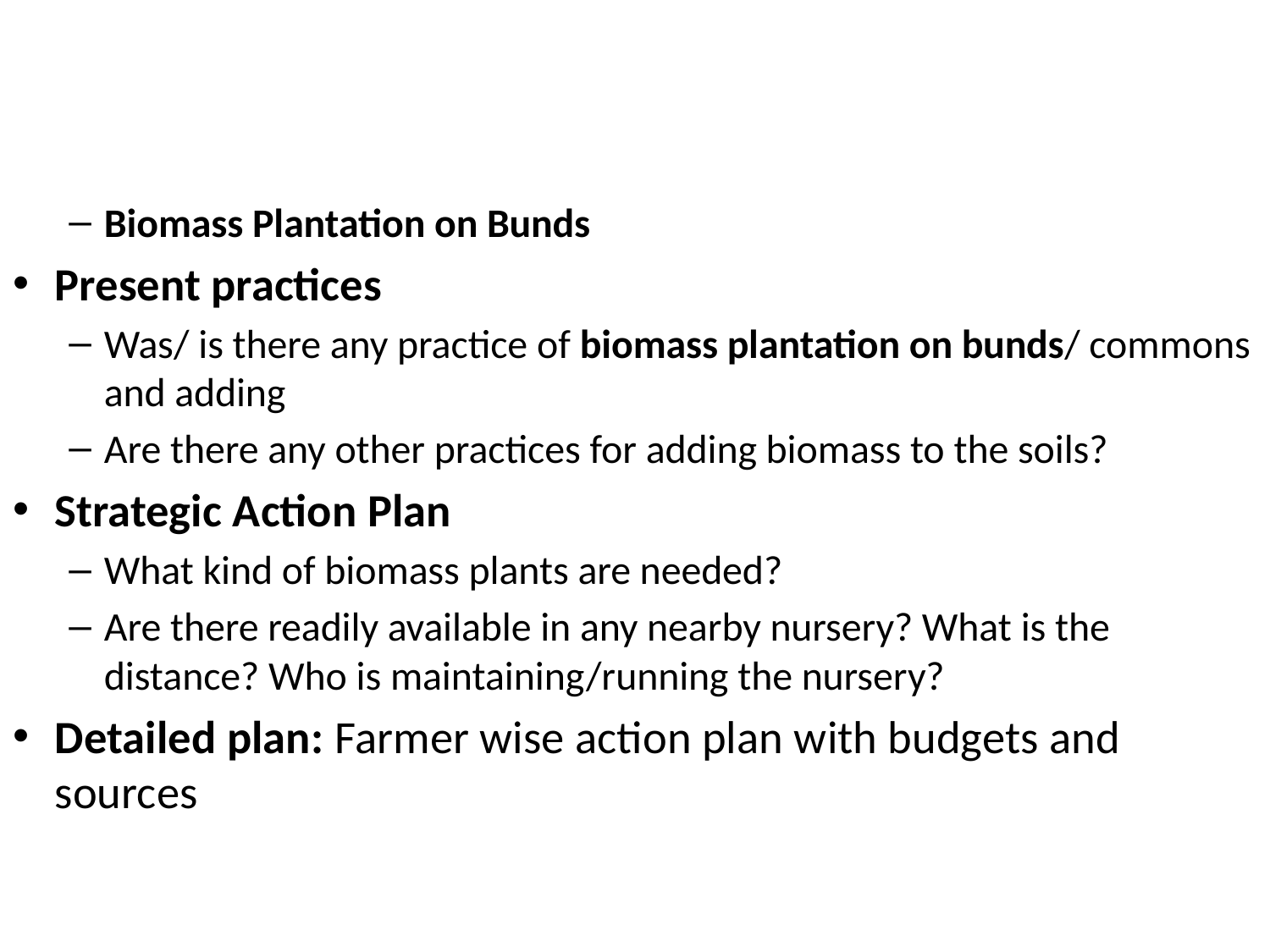

#
Biomass Plantation on Bunds
Present practices
Was/ is there any practice of biomass plantation on bunds/ commons and adding
Are there any other practices for adding biomass to the soils?
Strategic Action Plan
What kind of biomass plants are needed?
Are there readily available in any nearby nursery? What is the distance? Who is maintaining/running the nursery?
Detailed plan: Farmer wise action plan with budgets and sources